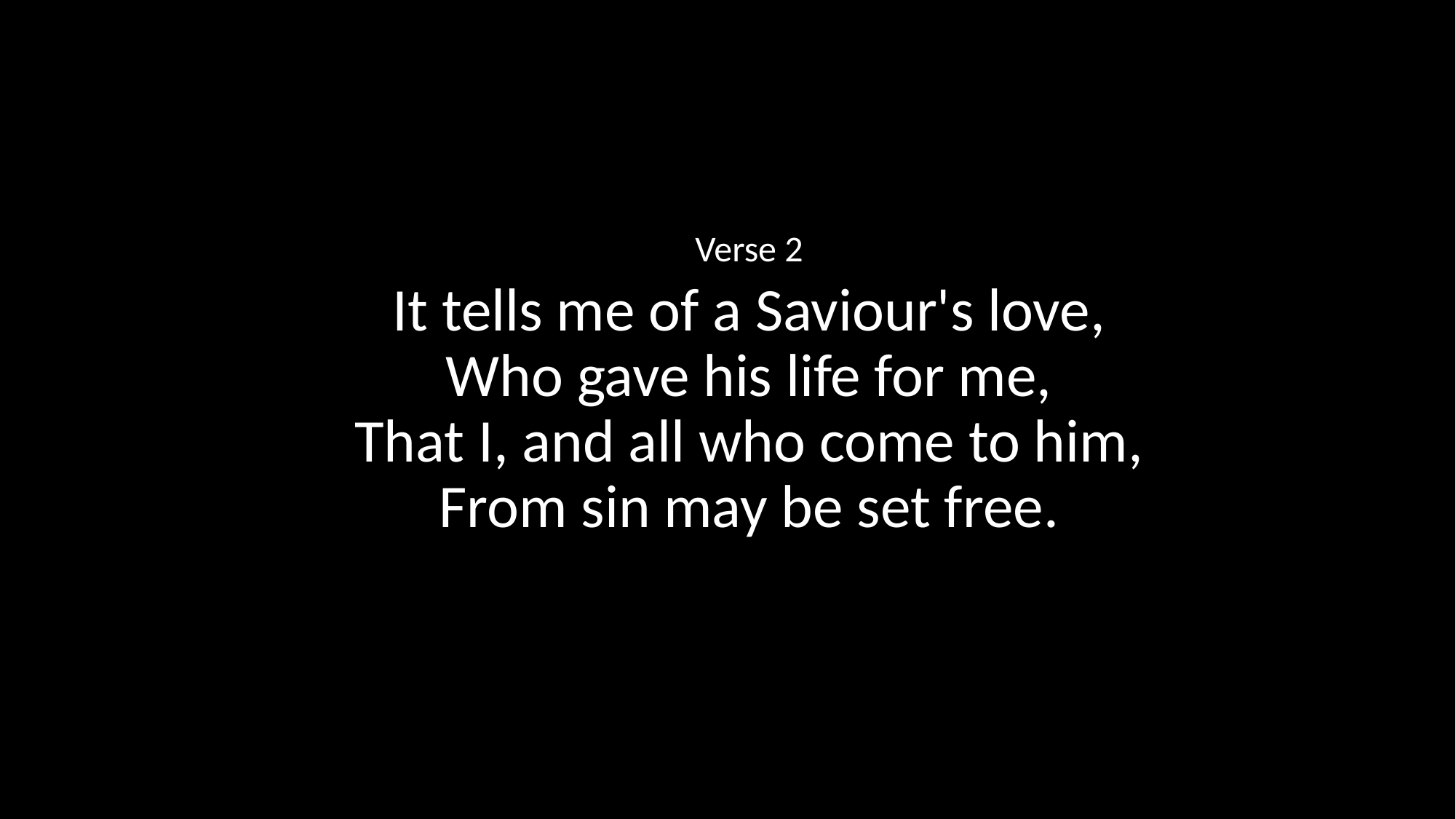

Verse 2
It tells me of a Saviour's love,
Who gave his life for me,
That I, and all who come to him,
From sin may be set free.